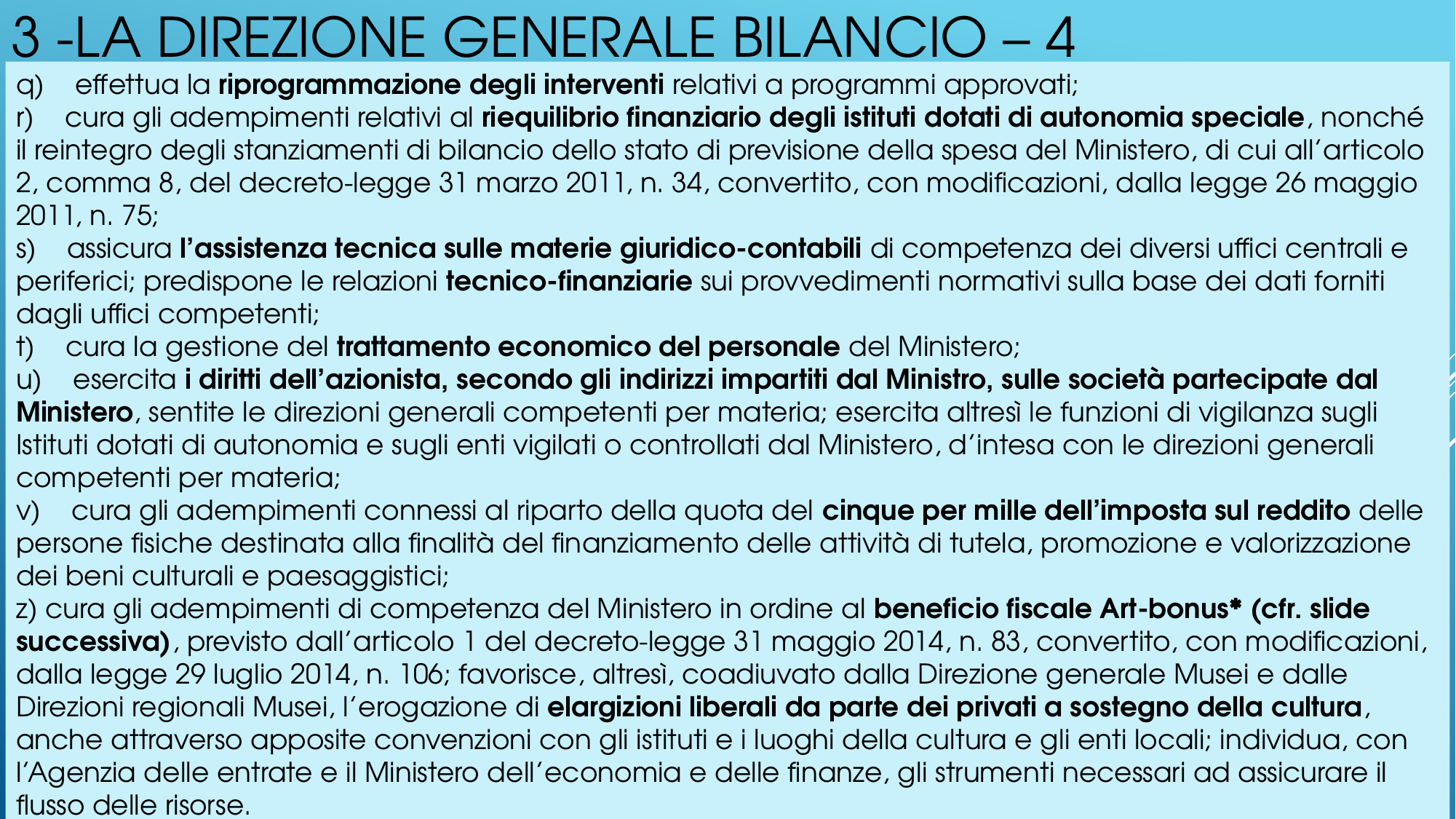

# 3 -LA DIREZIONE GENERALE bilancio – 4
q)    effettua la riprogrammazione degli interventi relativi a programmi approvati;
r)    cura gli adempimenti relativi al riequilibrio finanziario degli istituti dotati di autonomia speciale, nonché il reintegro degli stanziamenti di bilancio dello stato di previsione della spesa del Ministero, di cui all’articolo 2, comma 8, del decreto-legge 31 marzo 2011, n. 34, convertito, con modificazioni, dalla legge 26 maggio 2011, n. 75;
s)    assicura l’assistenza tecnica sulle materie giuridico-contabili di competenza dei diversi uffici centrali e periferici; predispone le relazioni tecnico-finanziarie sui provvedimenti normativi sulla base dei dati forniti dagli uffici competenti;
t)    cura la gestione del trattamento economico del personale del Ministero;
u)    esercita i diritti dell’azionista, secondo gli indirizzi impartiti dal Ministro, sulle società partecipate dal Ministero, sentite le direzioni generali competenti per materia; esercita altresì le funzioni di vigilanza sugli Istituti dotati di autonomia e sugli enti vigilati o controllati dal Ministero, d’intesa con le direzioni generali competenti per materia;
v)    cura gli adempimenti connessi al riparto della quota del cinque per mille dell’imposta sul reddito delle persone fisiche destinata alla finalità del finanziamento delle attività di tutela, promozione e valorizzazione dei beni culturali e paesaggistici;
z) cura gli adempimenti di competenza del Ministero in ordine al beneficio fiscale Art-bonus* (cfr. slide successiva), previsto dall’articolo 1 del decreto-legge 31 maggio 2014, n. 83, convertito, con modificazioni, dalla legge 29 luglio 2014, n. 106; favorisce, altresì, coadiuvato dalla Direzione generale Musei e dalle Direzioni regionali Musei, l’erogazione di elargizioni liberali da parte dei privati a sostegno della cultura, anche attraverso apposite convenzioni con gli istituti e i luoghi della cultura e gli enti locali; individua, con l’Agenzia delle entrate e il Ministero dell’economia e delle finanze, gli strumenti necessari ad assicurare il flusso delle risorse.